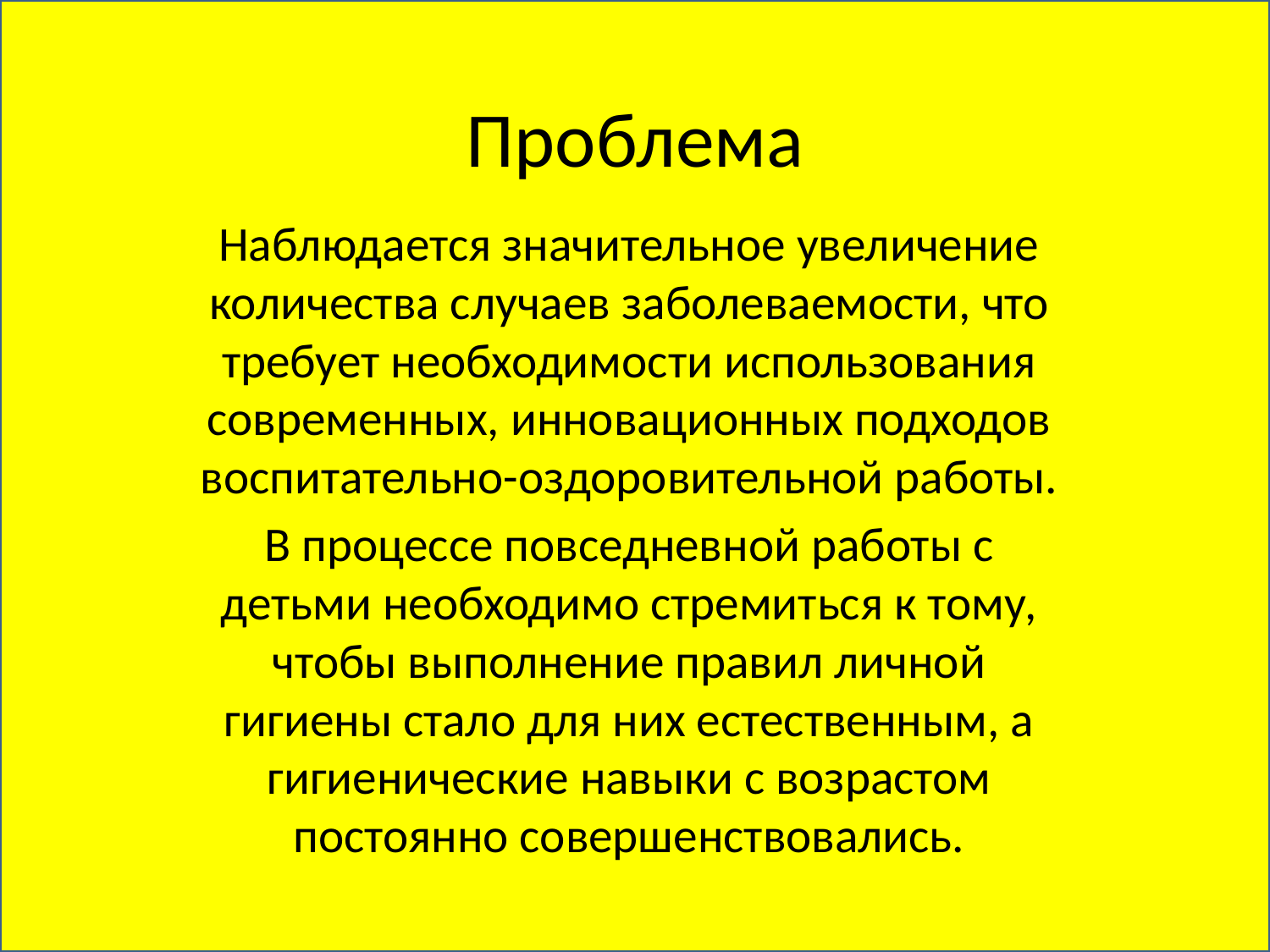

# Проблема
Наблюдается значительное увеличение количества случаев заболеваемости, что требует необходимости использования современных, инновационных подходов воспитательно-оздоровительной работы.
В процессе повседневной работы с детьми необходимо стремиться к тому, чтобы выполнение правил личной гигиены стало для них естественным, а гигиенические навыки с возрастом постоянно совершенствовались.